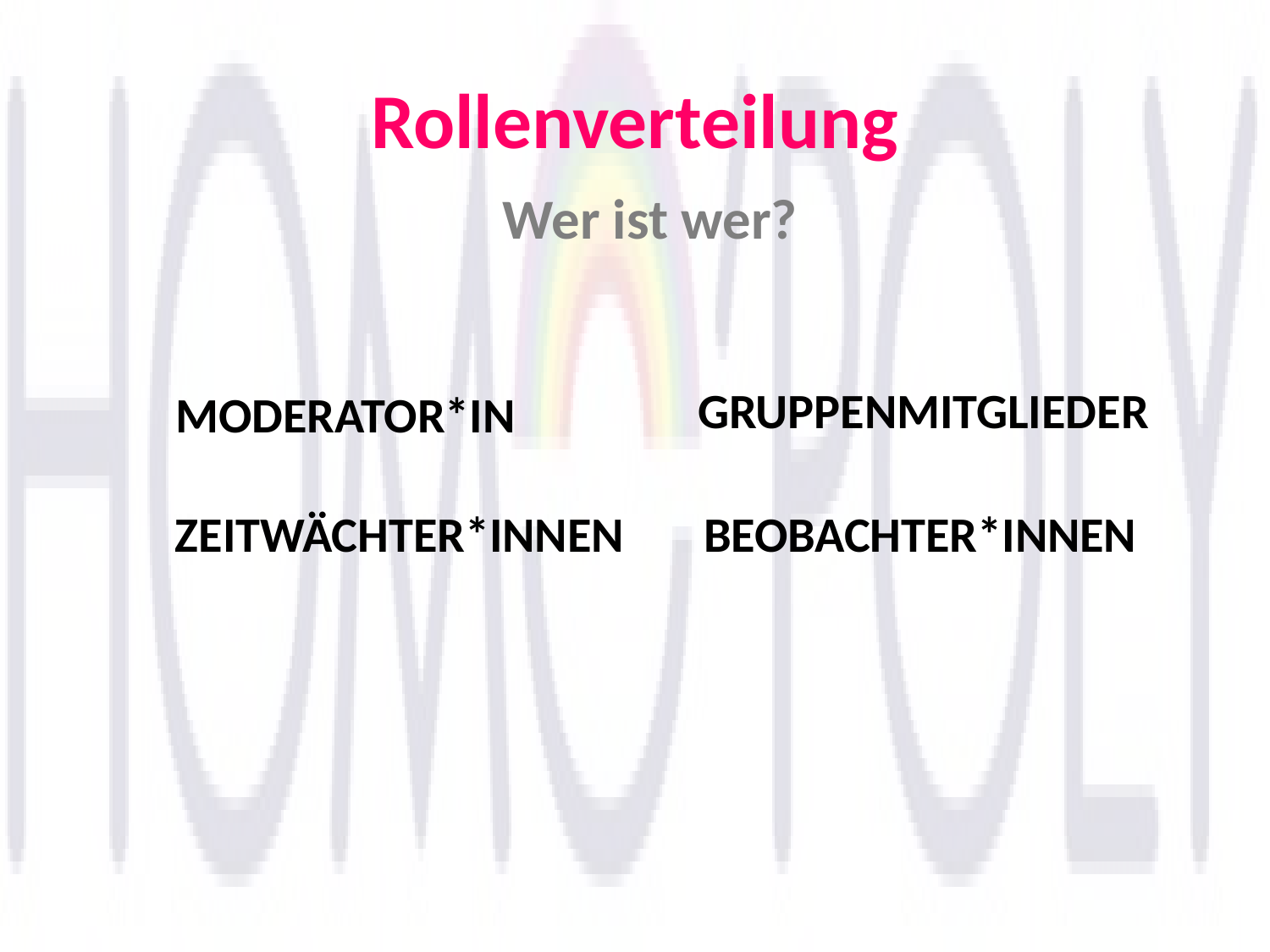

# Rollenverteilung
Wer ist wer?
GRUPPENMITGLIEDER
MODERATOR*IN
ZEITWÄCHTER*INNEN
BEOBACHTER*INNEN